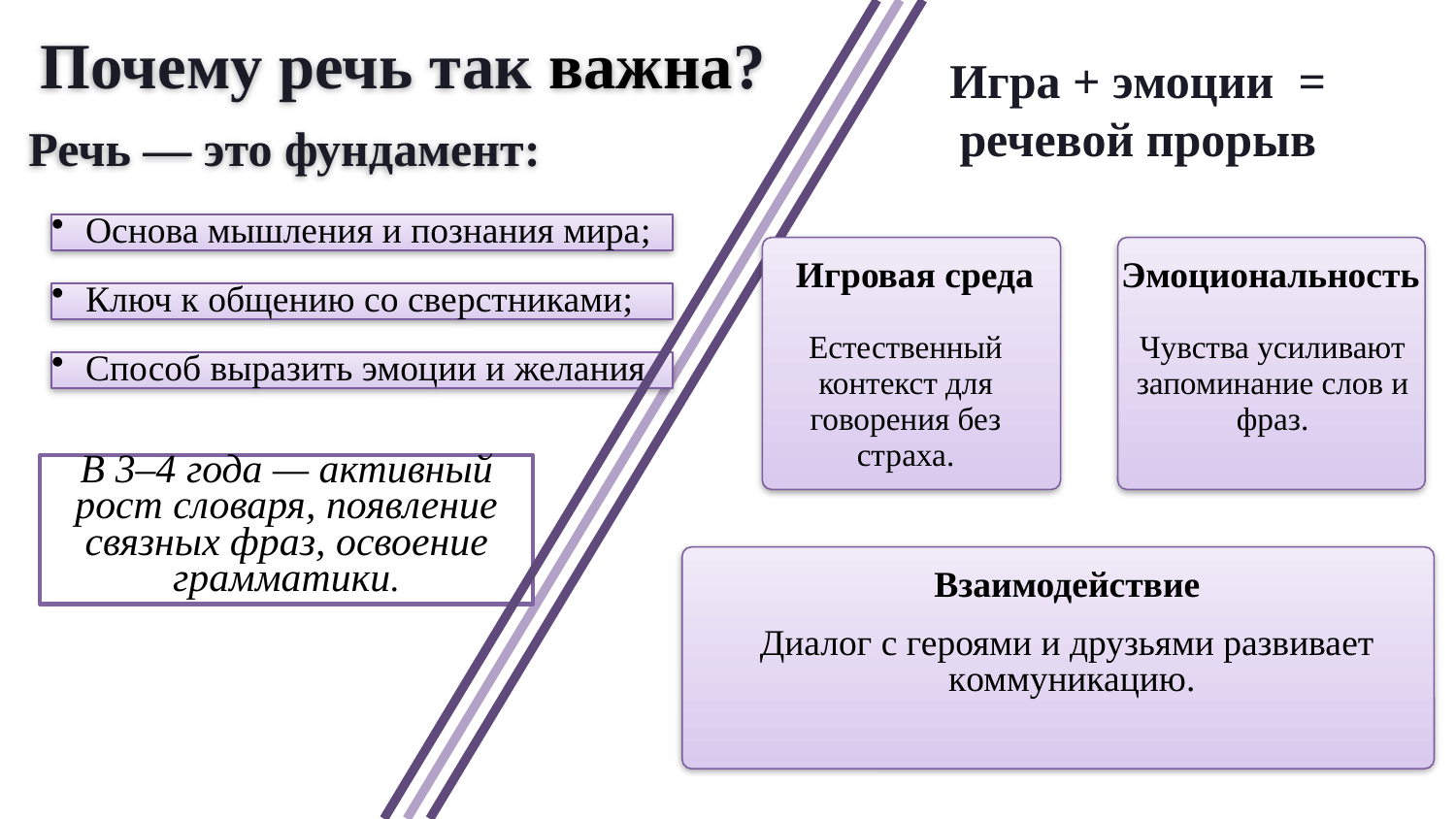

Почему речь так важна?
Игра + эмоции  = речевой прорыв
Речь — это фундамент:
Основа мышления и познания мира;

Игровая среда
Эмоциональность
Ключ к общению со сверстниками;
Естественный контекст для говорения без страха.
Чувства усиливают запоминание слов и фраз.
Способ выразить эмоции и желания.
В 3–4 года — активный рост словаря, появление связных фраз, освоение грамматики.

Взаимодействие
Диалог с героями и друзьями развивает
коммуникацию.